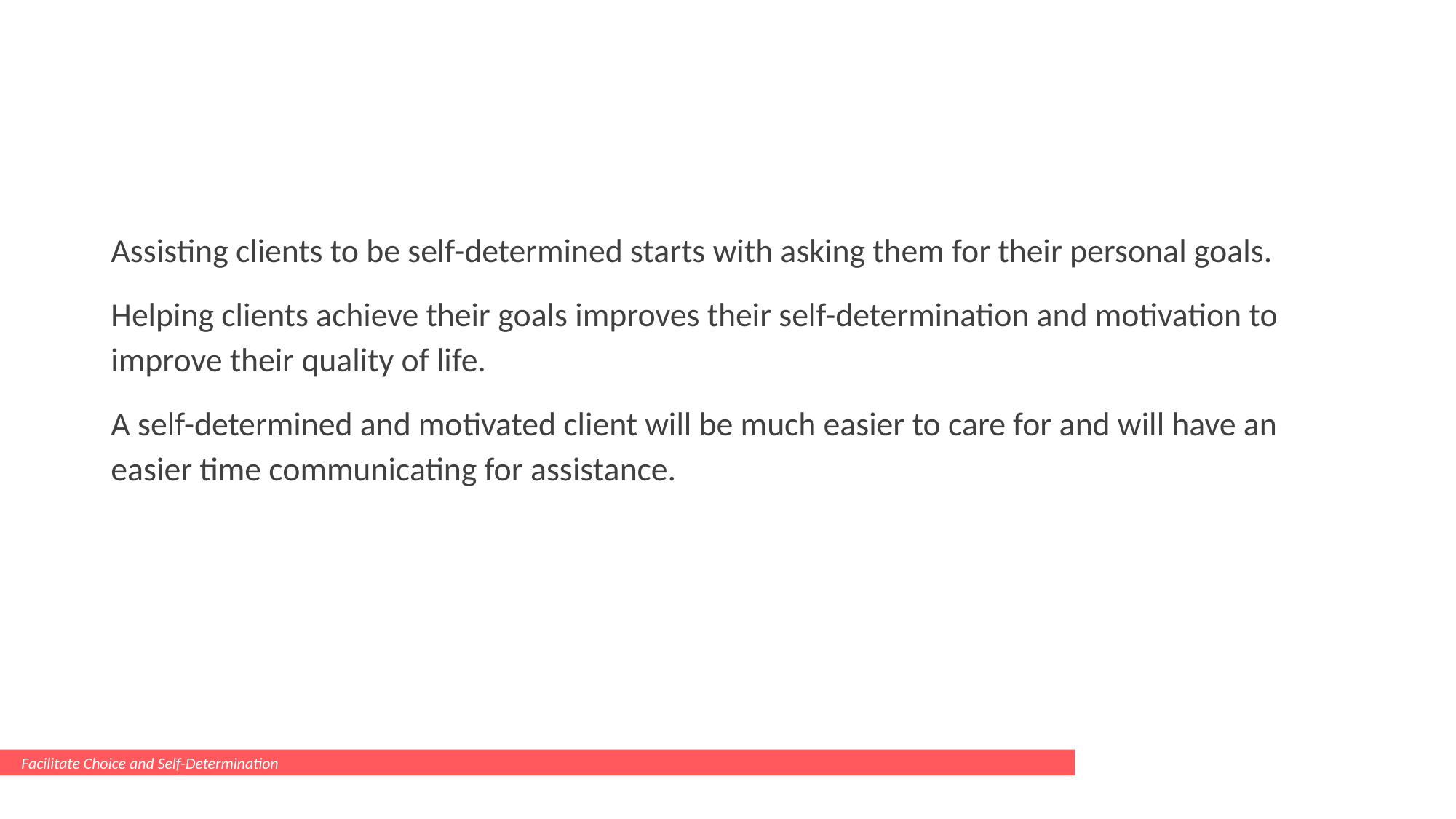

#
Assisting clients to be self-determined starts with asking them for their personal goals.
Helping clients achieve their goals improves their self-determination and motivation to improve their quality of life.
A self-determined and motivated client will be much easier to care for and will have an easier time communicating for assistance.
Facilitate Choice and Self-Determination